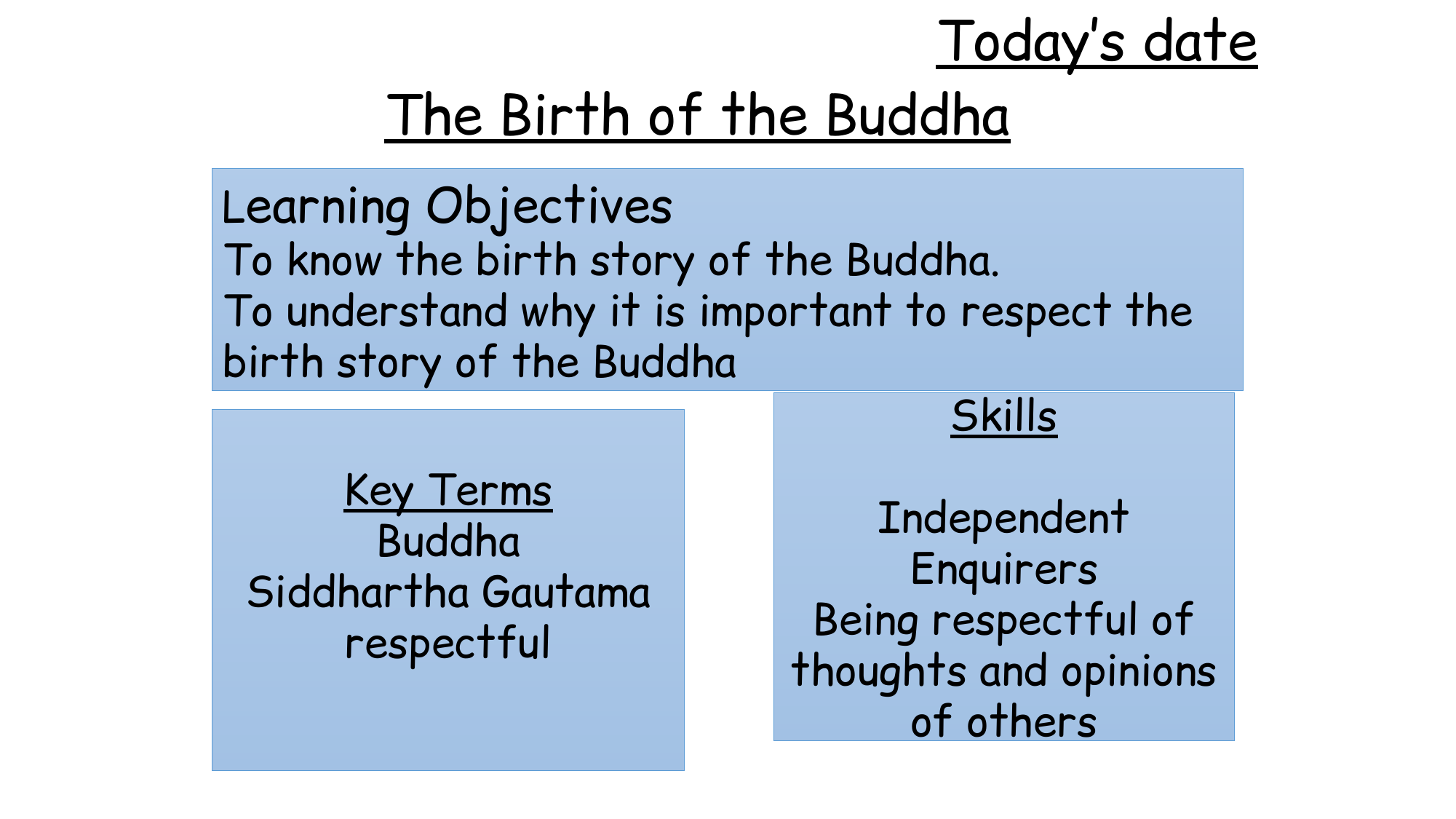

Today’s date
The Birth of the Buddha
Learning Objectives
To know the birth story of the Buddha.
To understand why it is important to respect the birth story of the Buddha

Skills

Independent Enquirers
Being respectful of thoughts and opinions of others

Key Terms
Buddha
Siddhartha Gautama
respectful